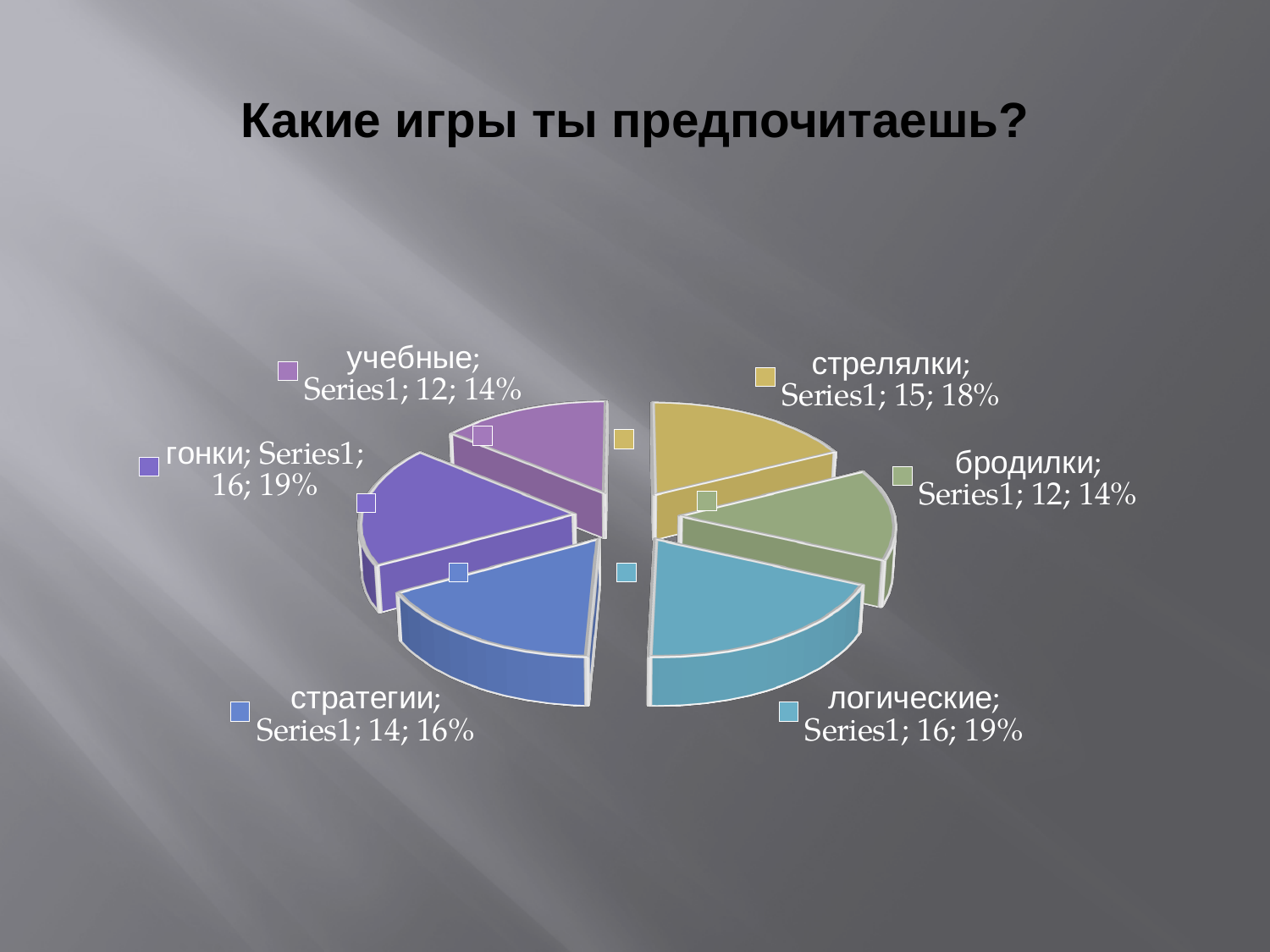

# Какие игры ты предпочитаешь?

[unsupported chart]